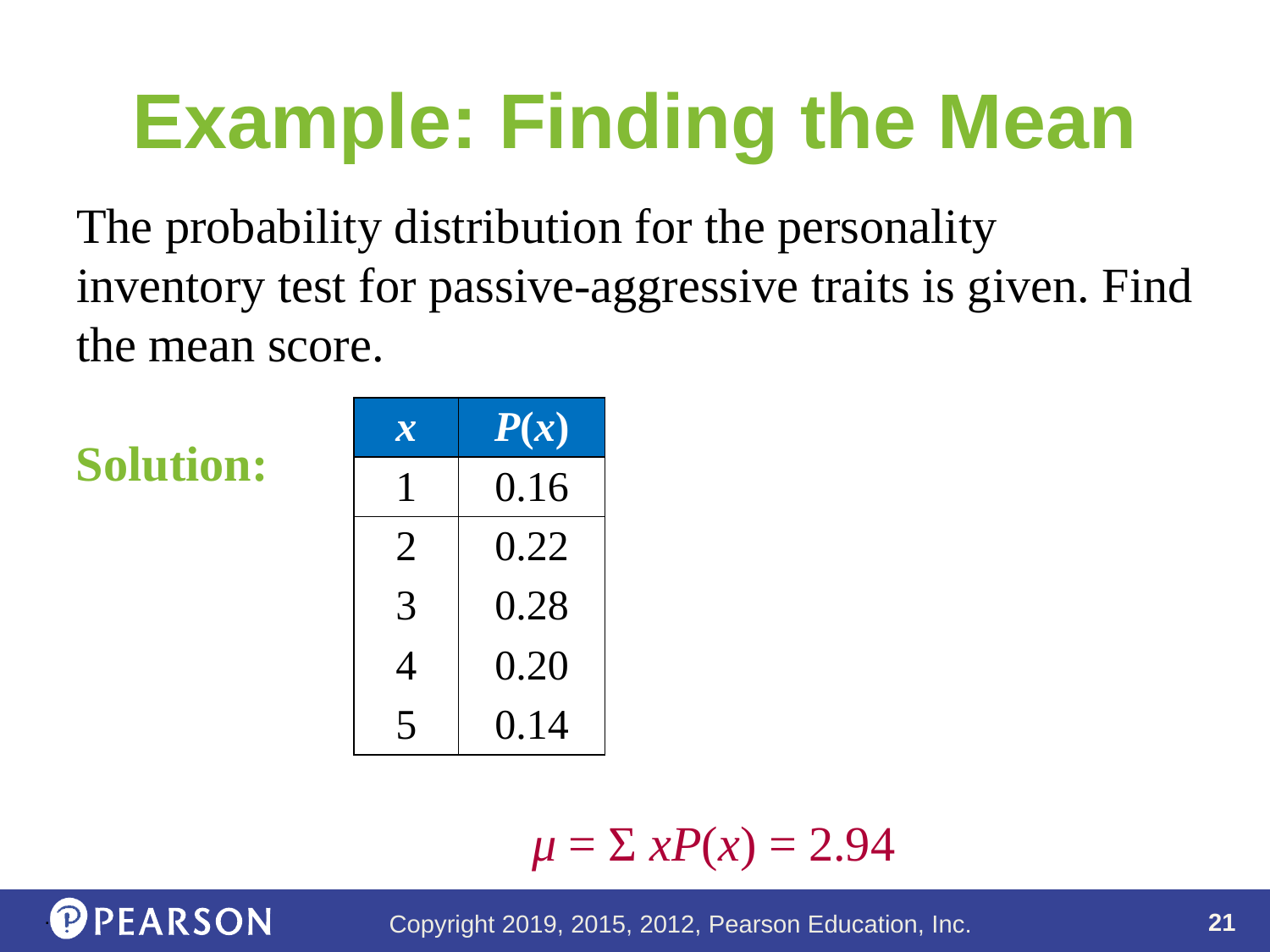

# Example: Finding the Mean
The probability distribution for the personality inventory test for passive-aggressive traits is given. Find the mean score.
| x | P(x) | xP(x) |
| --- | --- | --- |
| 1 | 0.16 | 1(0.16) = 0.16 |
| 2 | 0.22 | 2(0.22) = 0.44 |
| 3 | 0.28 | 3(0.28) = 0.84 |
| 4 | 0.20 | 4(0.20) = 0.80 |
| 5 | 0.14 | 5(0.14) = 0.70 |

Solution:
μ = Σ xP(x) = 2.94
.